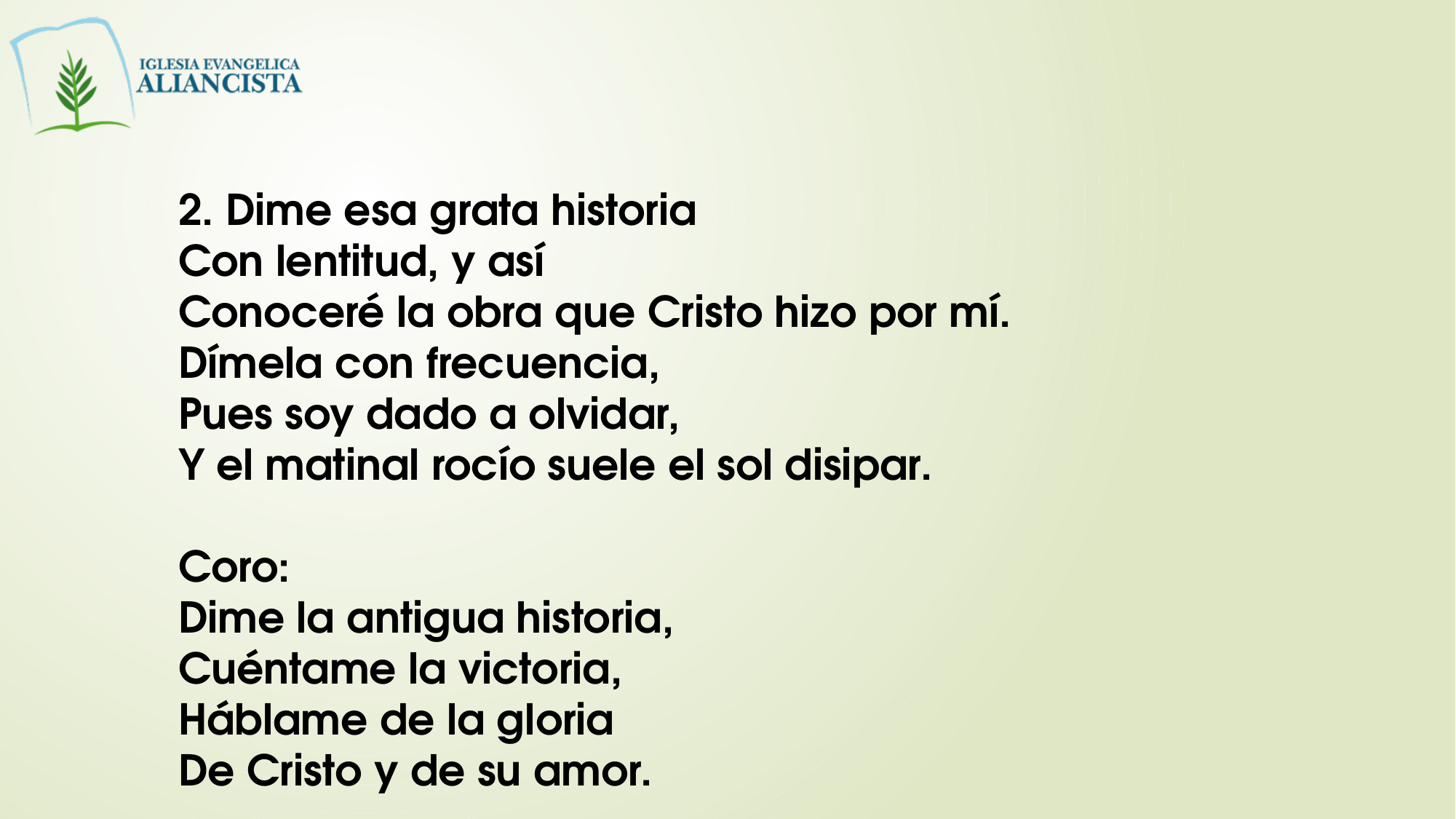

2. Dime esa grata historia
Con lentitud, y así
Conoceré la obra que Cristo hizo por mí.
Dímela con frecuencia,
Pues soy dado a olvidar,
Y el matinal rocío suele el sol disipar.

Coro:
Dime la antigua historia,
Cuéntame la victoria,
Háblame de la gloria
De Cristo y de su amor.